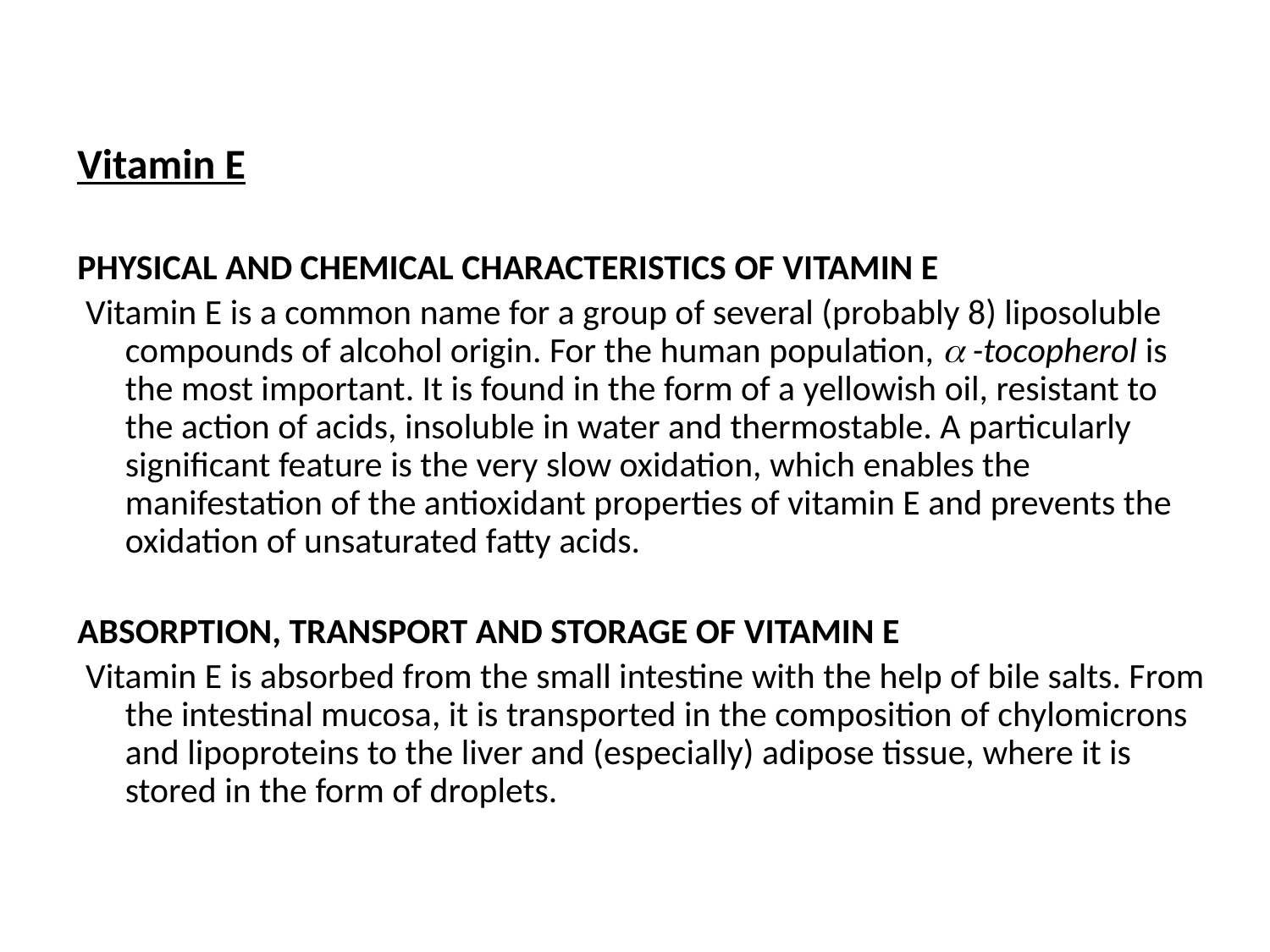

Vitamin E

PHYSICAL AND CHEMICAL CHARACTERISTICS OF VITAMIN E
 Vitamin E is a common name for a group of several (probably 8) liposoluble compounds of alcohol origin. For the human population, α -tocopherol is the most important. It is found in the form of a yellowish oil, resistant to the action of acids, insoluble in water and thermostable. A particularly significant feature is the very slow oxidation, which enables the manifestation of the antioxidant properties of vitamin E and prevents the oxidation of unsaturated fatty acids.

ABSORPTION, TRANSPORT AND STORAGE OF VITAMIN E
 Vitamin E is absorbed from the small intestine with the help of bile salts. From the intestinal mucosa, it is transported in the composition of chylomicrons and lipoproteins to the liver and (especially) adipose tissue, where it is stored in the form of droplets.